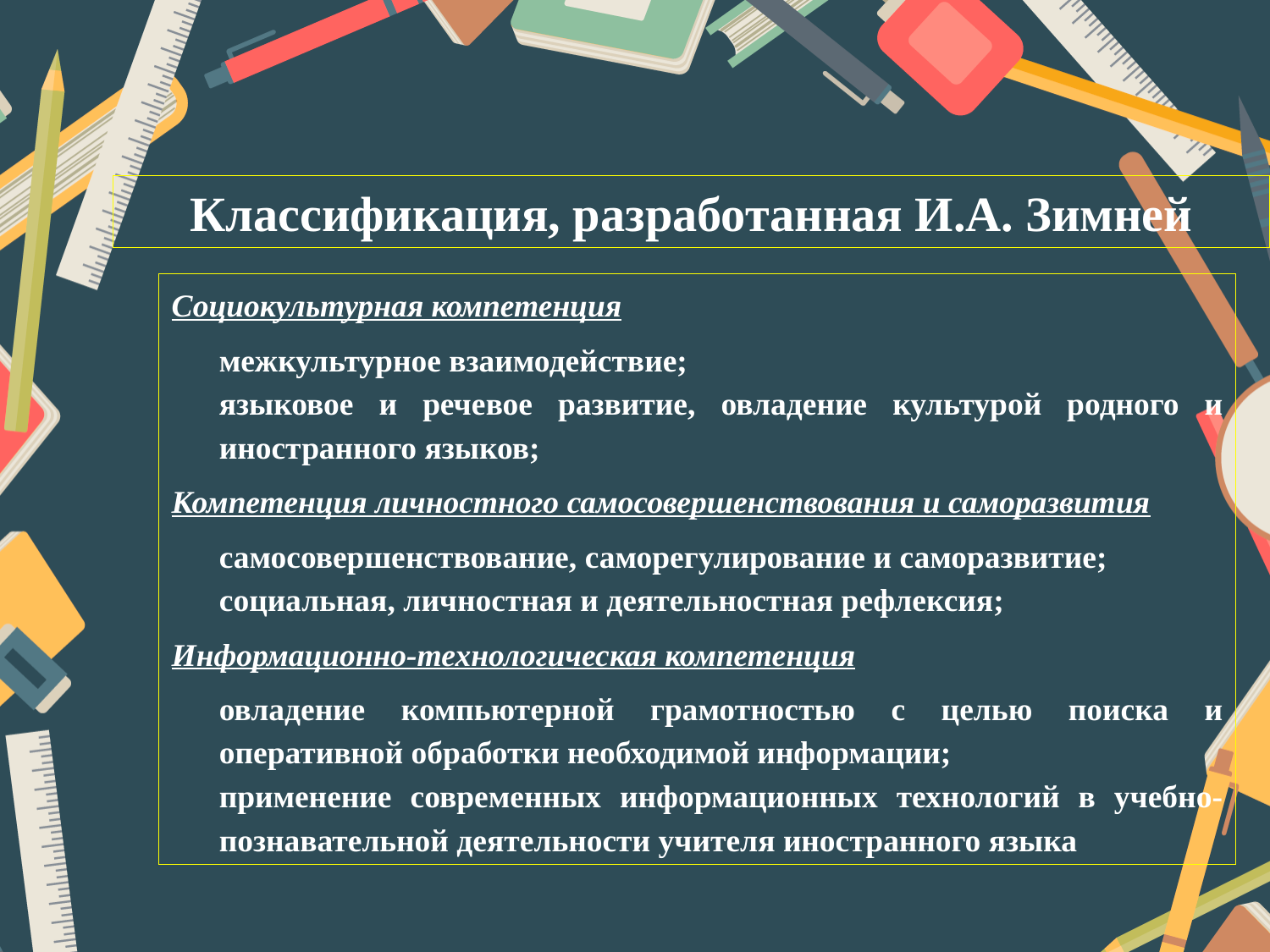

Классификация, разработанная И.А. Зимней
Социокультурная компетенция
межкультурное взаимодействие;
языковое и речевое развитие, овладение культурой родного и иностранного языков;
Компетенция личностного самосовершенствования и саморазвития
самосовершенствование, саморегулирование и саморазвитие;
социальная, личностная и деятельностная рефлексия;
Информационно-технологическая компетенция
овладение компьютерной грамотностью с целью поиска и оперативной обработки необходимой информации;
применение современных информационных технологий в учебно-познавательной деятельности учителя иностранного языка